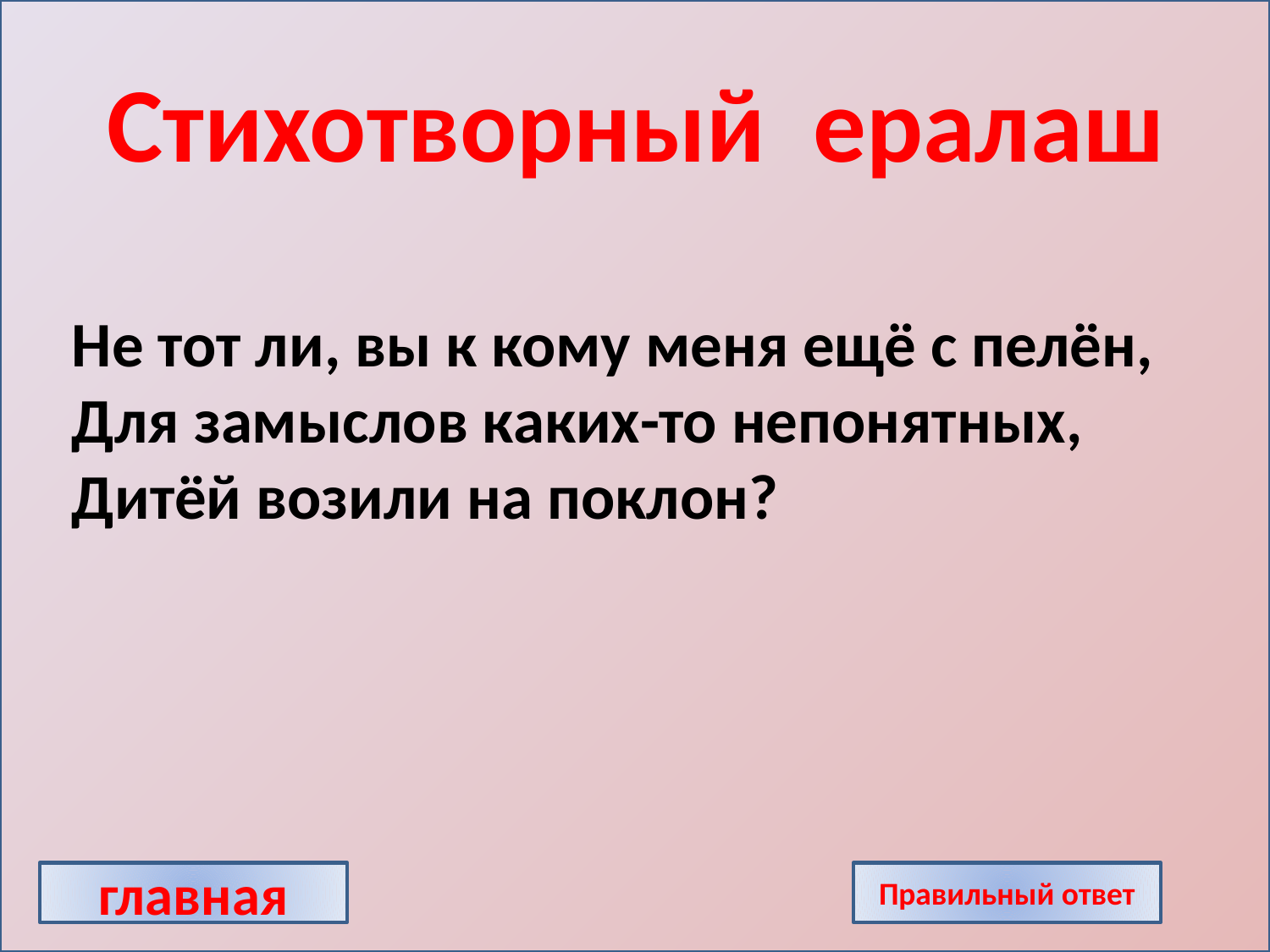

Стихотворный  ералаш
Не тот ли, вы к кому меня ещё с пелён,
Для замыслов каких-то непонятных,
Дитёй возили на поклон?

главная
Правильный ответ